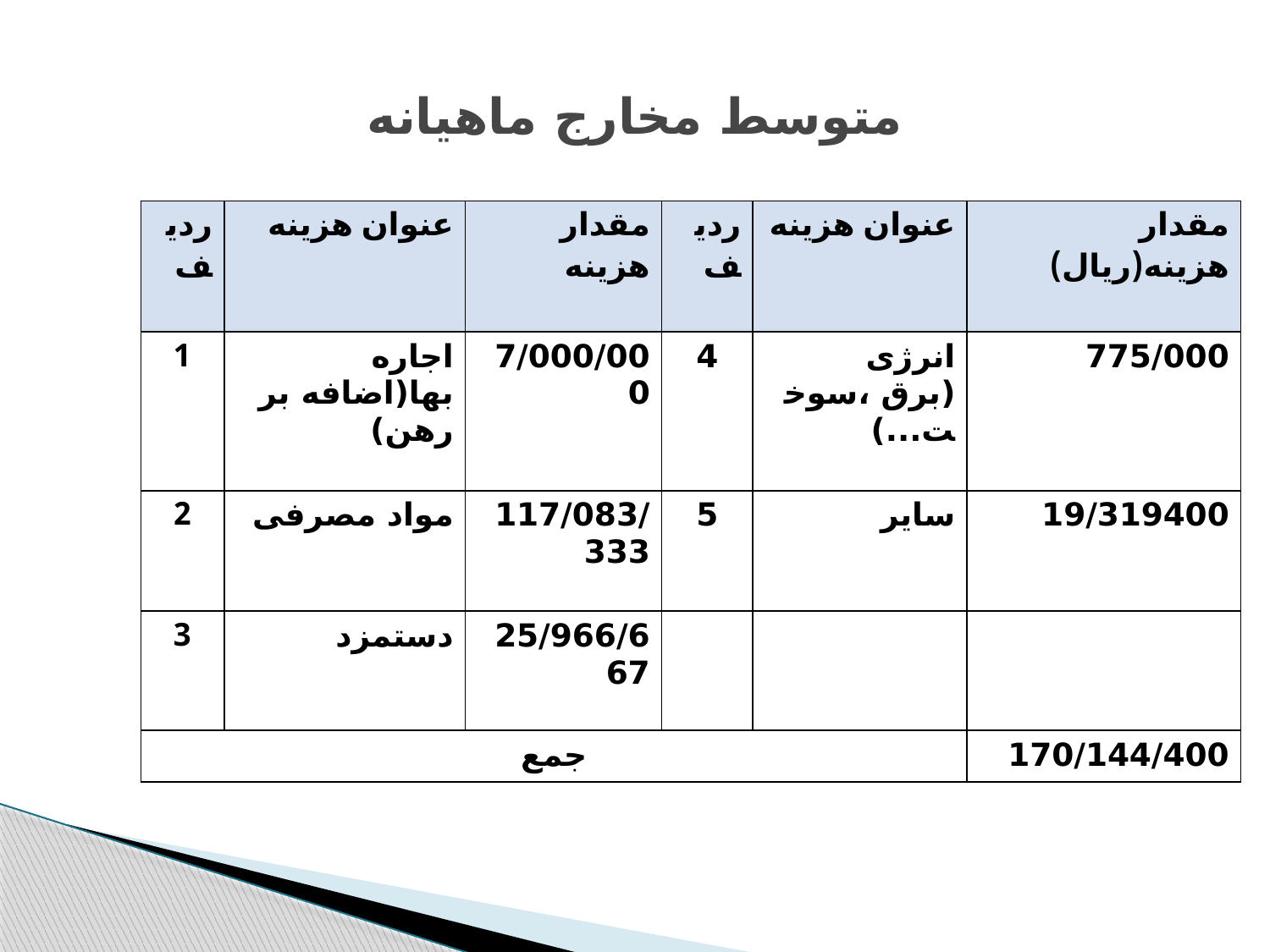

# متوسط مخارج ماهیانه
| ردیف | عنوان هزینه | مقدار هزینه | ردیف | عنوان هزینه | مقدار هزینه(ریال) |
| --- | --- | --- | --- | --- | --- |
| 1 | اجاره بها(اضافه بر رهن) | 7/000/000 | 4 | انرژی (برق ،سوخت...) | 775/000 |
| 2 | مواد مصرفی | 117/083/333 | 5 | سایر | 19/319400 |
| 3 | دستمزد | 25/966/667 |  |  |  |
| جمع |  |  |  |  | 170/144/400 |